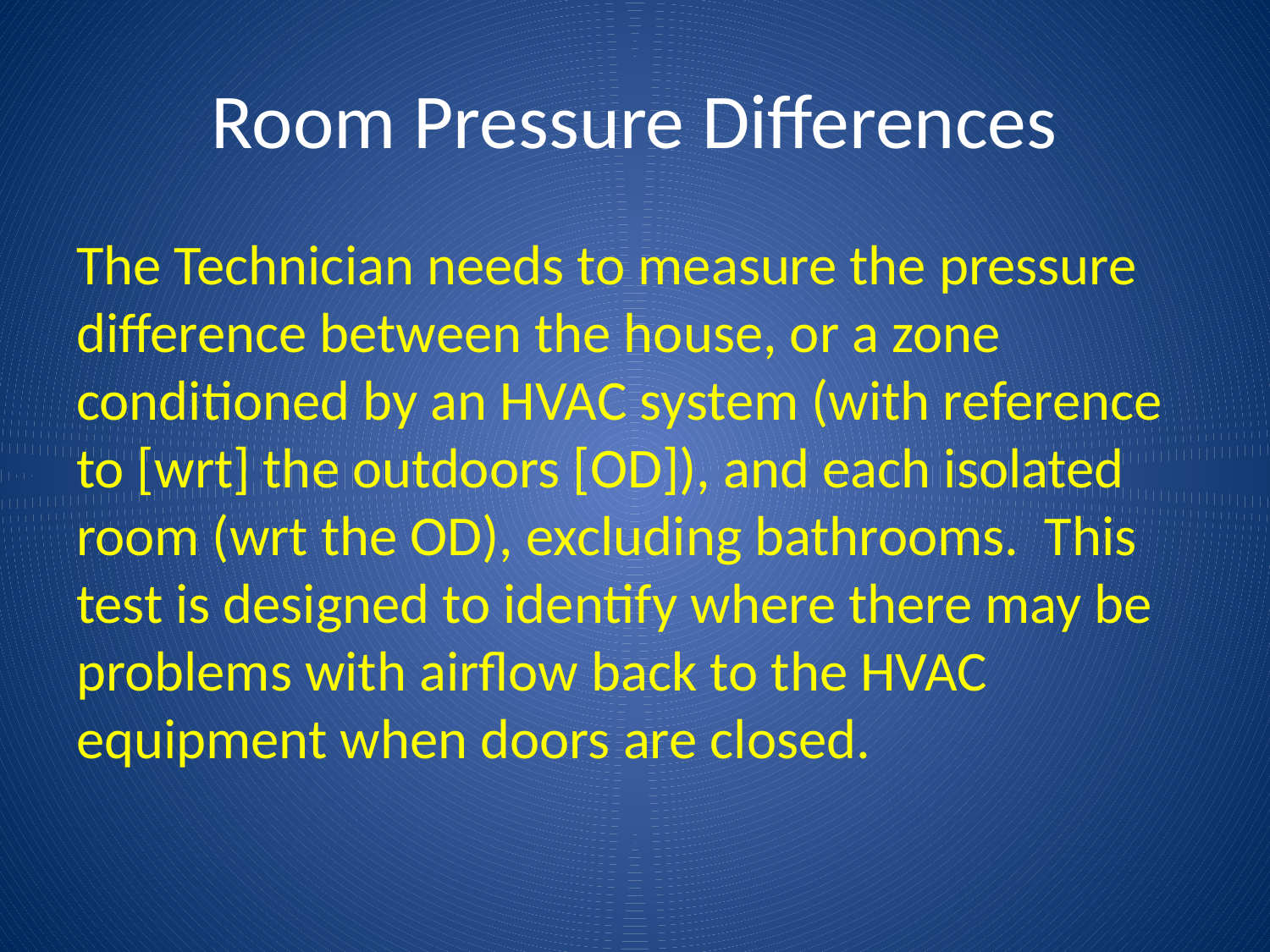

# Room Pressure Differences
The Technician needs to measure the pressure difference between the house, or a zone conditioned by an HVAC system (with reference to [wrt] the outdoors [OD]), and each isolated room (wrt the OD), excluding bathrooms.  This test is designed to identify where there may be problems with airflow back to the HVAC equipment when doors are closed.